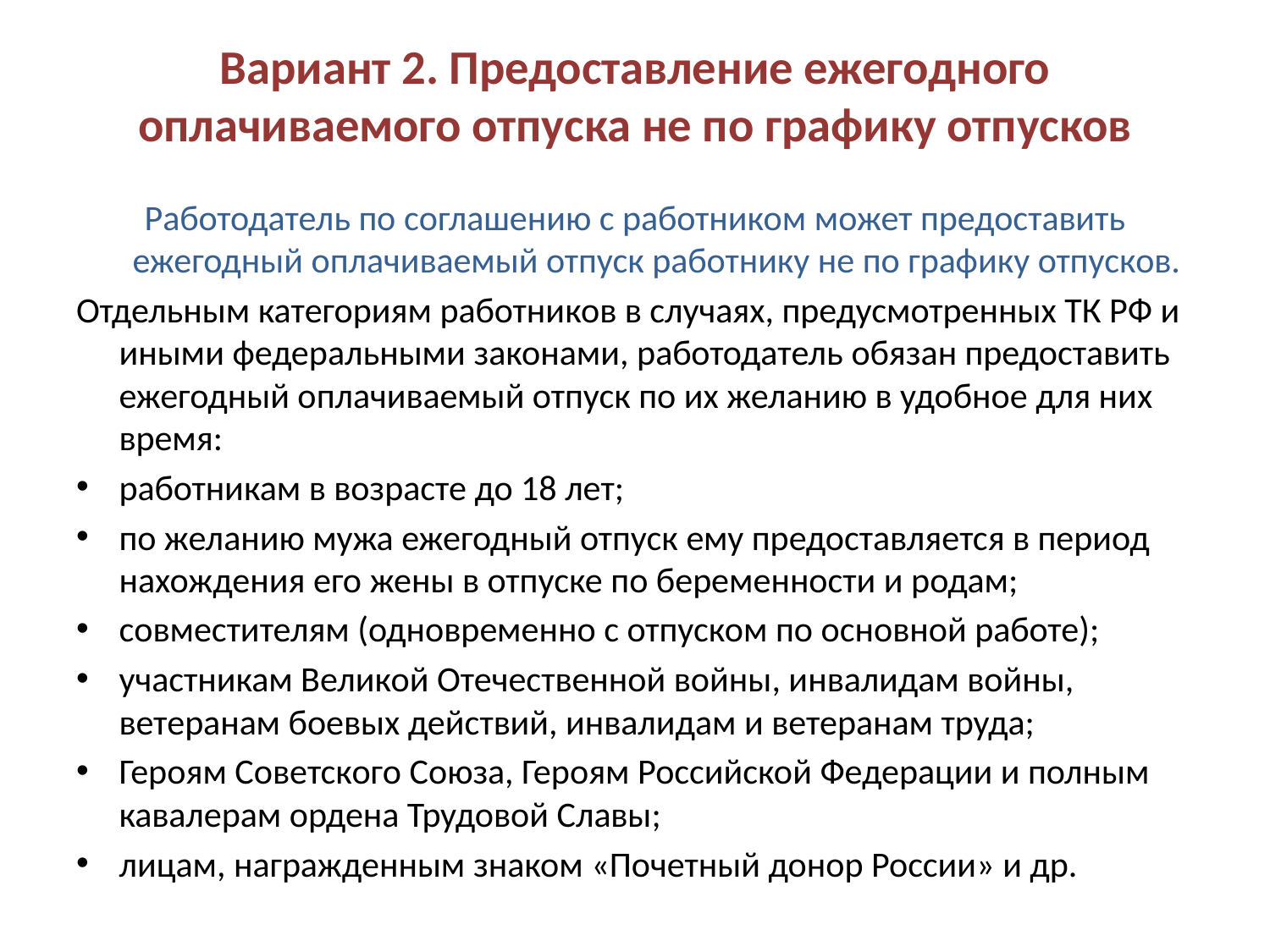

# Вариант 2. Предоставление ежегодного оплачиваемого отпуска не по графику отпусков
Работодатель по соглашению с работником может предоставить ежегодный оплачиваемый отпуск работнику не по графику отпусков.
Отдельным категориям работников в случаях, предусмотренных ТК РФ и иными федеральными законами, работодатель обязан предоставить ежегодный оплачиваемый отпуск по их желанию в удобное для них время:
работникам в возрасте до 18 лет;
по желанию мужа ежегодный отпуск ему предоставляется в период нахождения его жены в отпуске по беременности и родам;
совместителям (одновременно с отпуском по основной работе);
участникам Великой Отечественной войны, инвалидам войны, ветеранам боевых действий, инвалидам и ветеранам труда;
Героям Советского Союза, Героям Российской Федерации и полным кавалерам ордена Трудовой Славы;
лицам, награжденным знаком «Почетный донор России» и др.